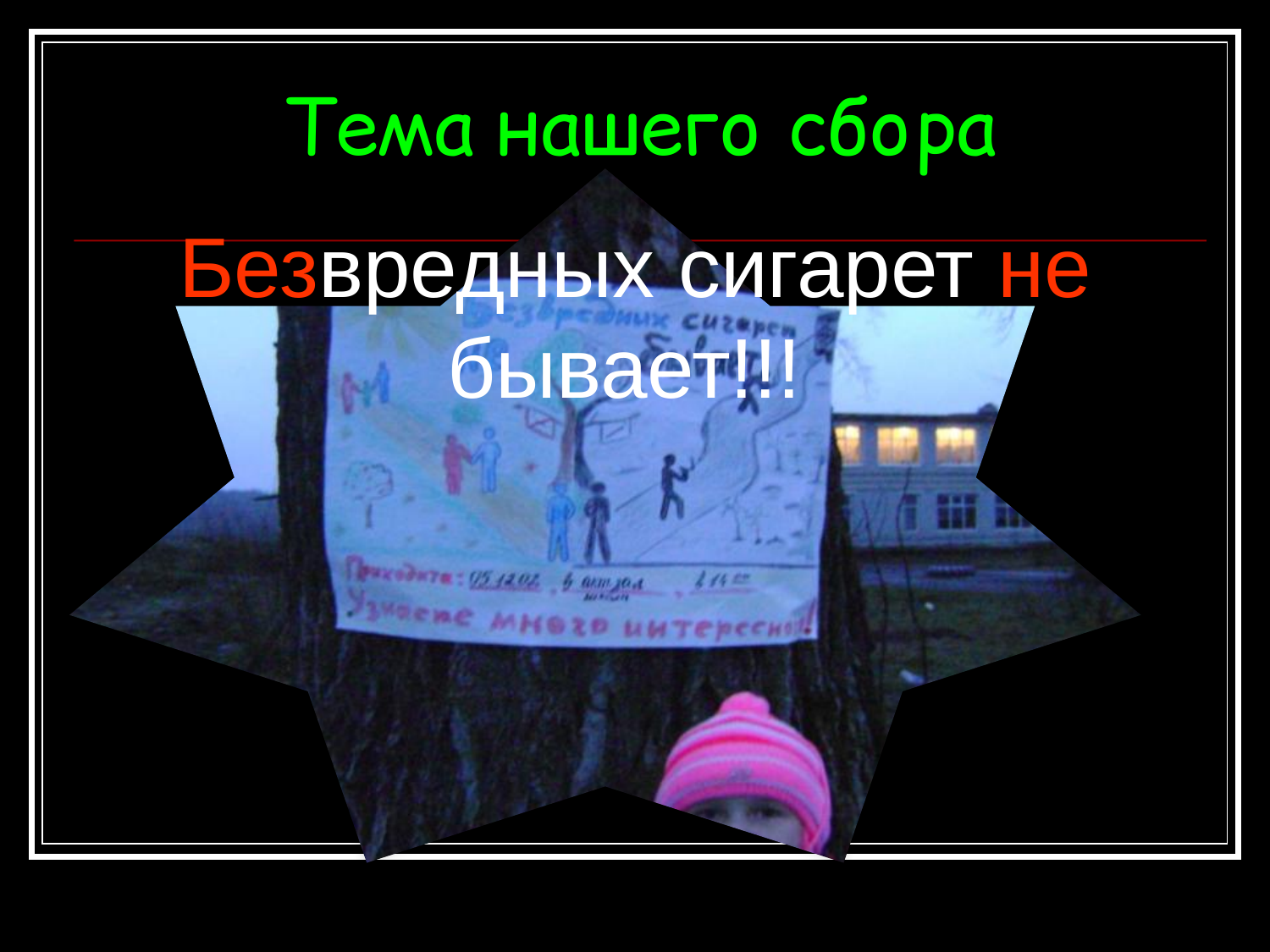

# Тема нашего сбора

Безвредных сигарет не бывает!!!